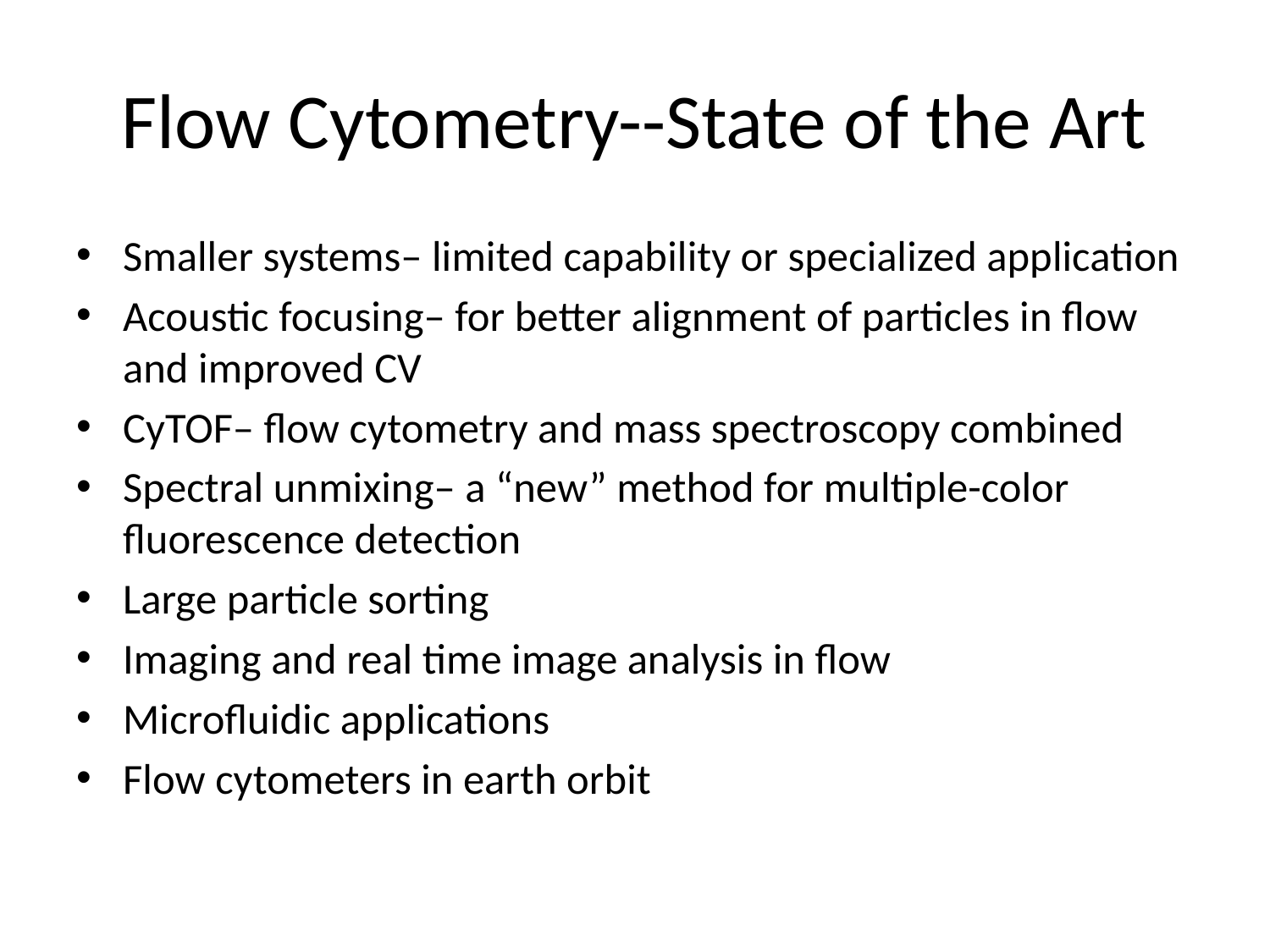

# Flow Cytometry--State of the Art
Smaller systems– limited capability or specialized application
Acoustic focusing– for better alignment of particles in flow and improved CV
CyTOF– flow cytometry and mass spectroscopy combined
Spectral unmixing– a “new” method for multiple-color fluorescence detection
Large particle sorting
Imaging and real time image analysis in flow
Microfluidic applications
Flow cytometers in earth orbit